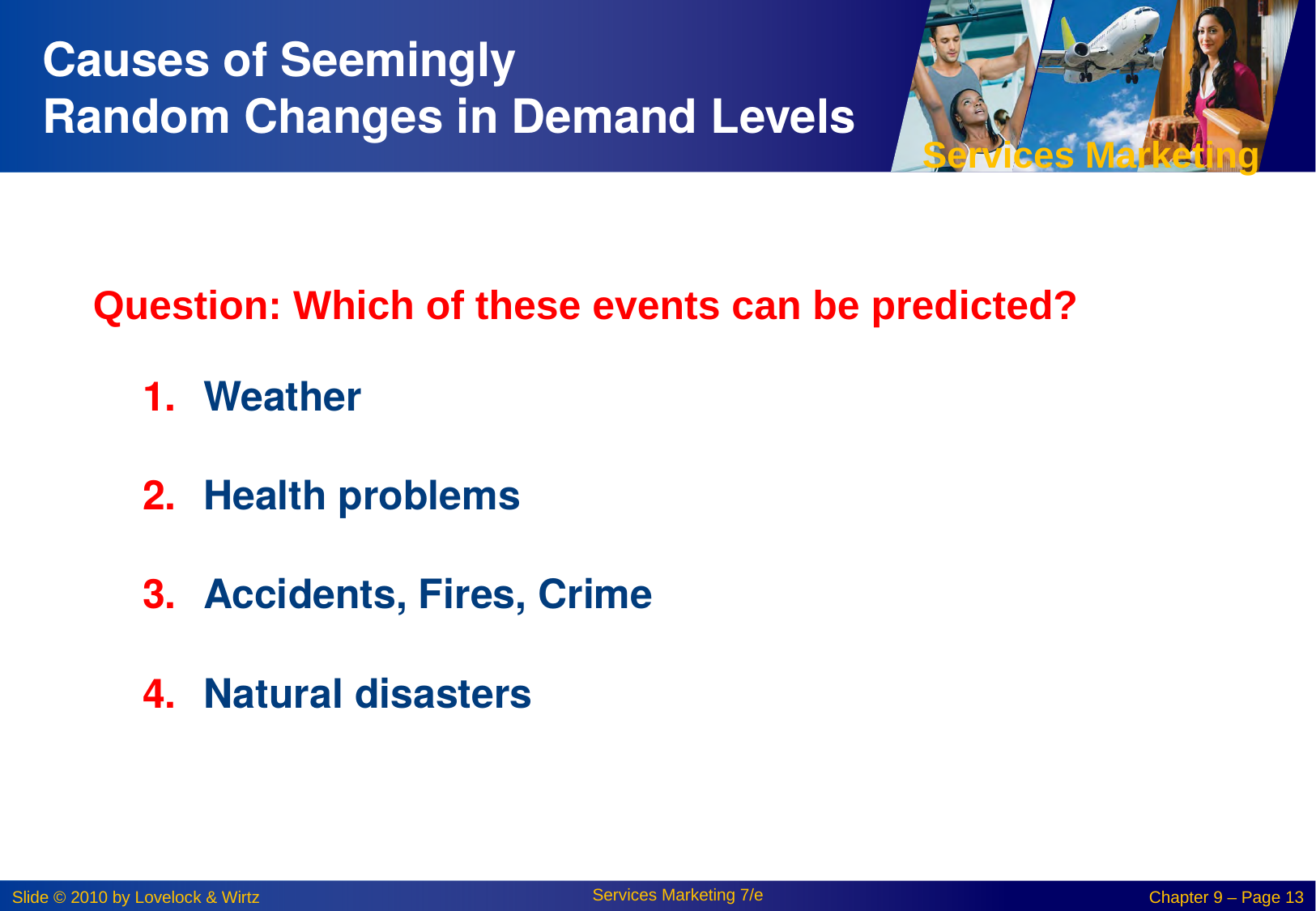

# Causes of Seemingly Random Changes in Demand Levels
Question: Which of these events can be predicted?
Weather
Health problems
Accidents, Fires, Crime
Natural disasters